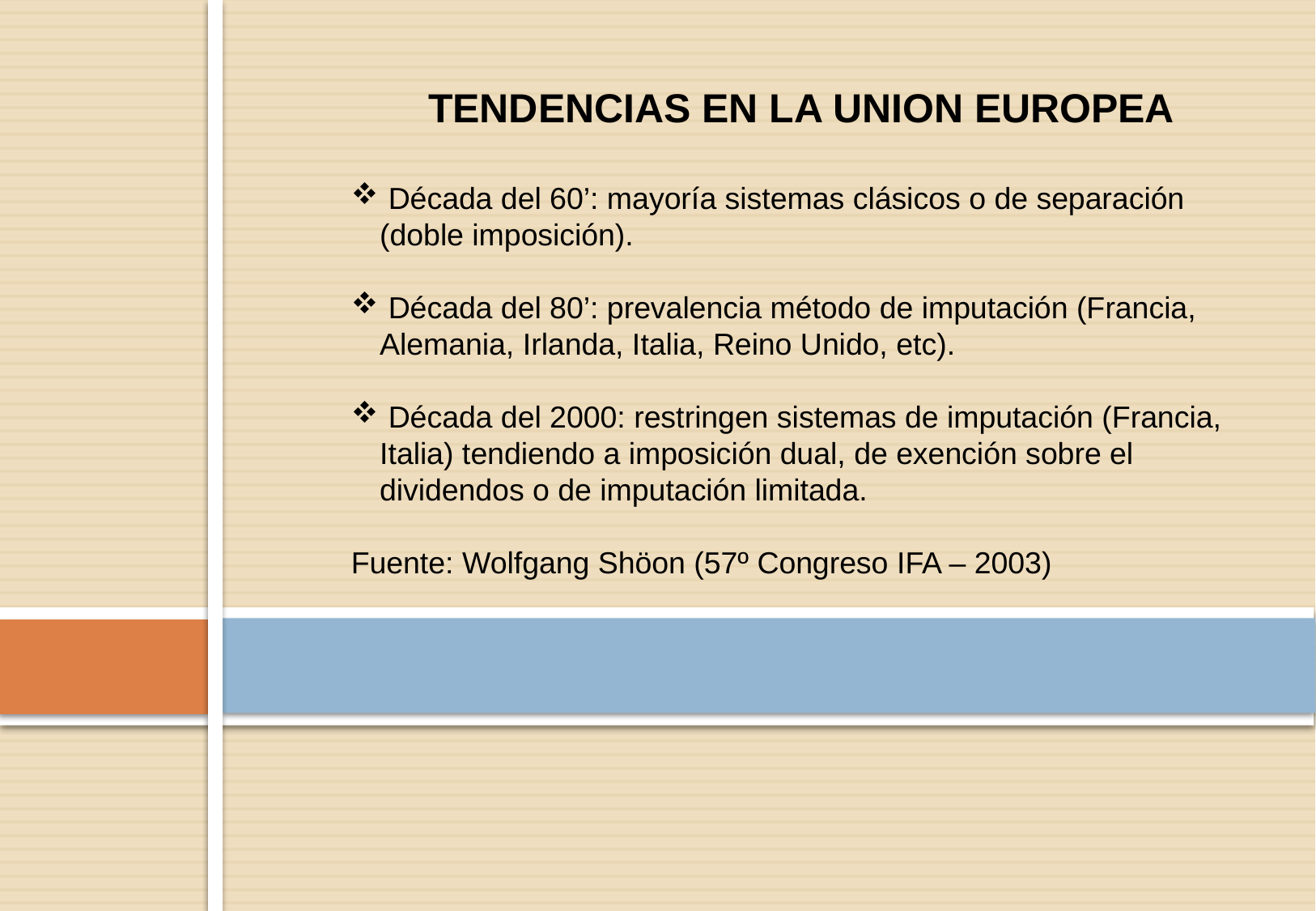

TENDENCIAS EN LA UNION EUROPEA

 Década del 60’: mayoría sistemas clásicos o de separación (doble imposición).

 Década del 80’: prevalencia método de imputación (Francia, Alemania, Irlanda, Italia, Reino Unido, etc).

 Década del 2000: restringen sistemas de imputación (Francia, Italia) tendiendo a imposición dual, de exención sobre el dividendos o de imputación limitada.

Fuente: Wolfgang Shöon (57º Congreso IFA – 2003)
#